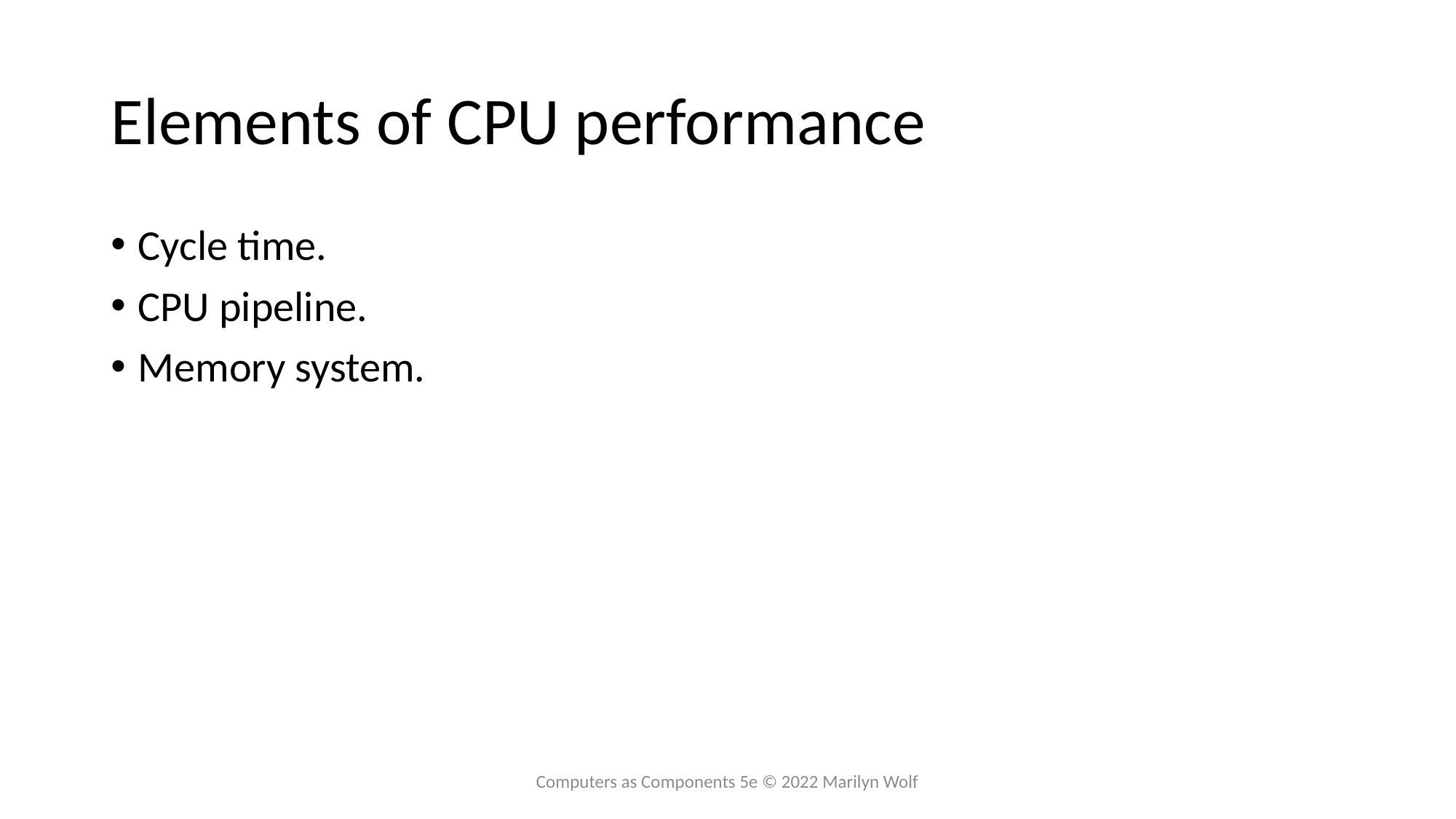

# Elements of CPU performance
Cycle time.
CPU pipeline.
Memory system.
Computers as Components 5e © 2022 Marilyn Wolf